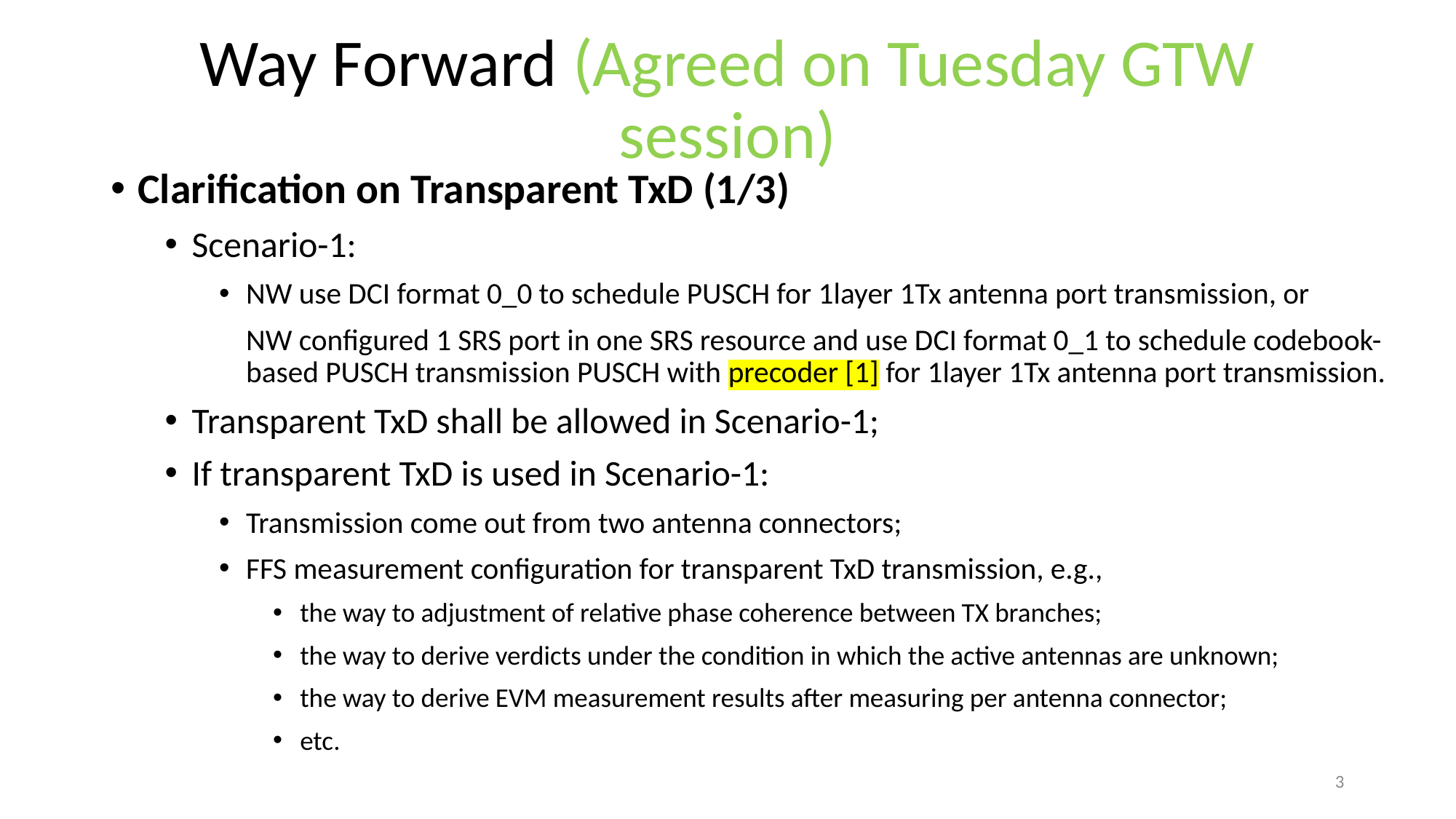

# Way Forward (Agreed on Tuesday GTW session)
Clarification on Transparent TxD (1/3)
Scenario-1:
NW use DCI format 0_0 to schedule PUSCH for 1layer 1Tx antenna port transmission, or
    NW configured 1 SRS port in one SRS resource and use DCI format 0_1 to schedule codebook-based PUSCH transmission PUSCH with precoder [1] for 1layer 1Tx antenna port transmission.
Transparent TxD shall be allowed in Scenario-1;
If transparent TxD is used in Scenario-1:
Transmission come out from two antenna connectors;
FFS measurement configuration for transparent TxD transmission, e.g.,
the way to adjustment of relative phase coherence between TX branches;
the way to derive verdicts under the condition in which the active antennas are unknown;
the way to derive EVM measurement results after measuring per antenna connector;
etc.
3